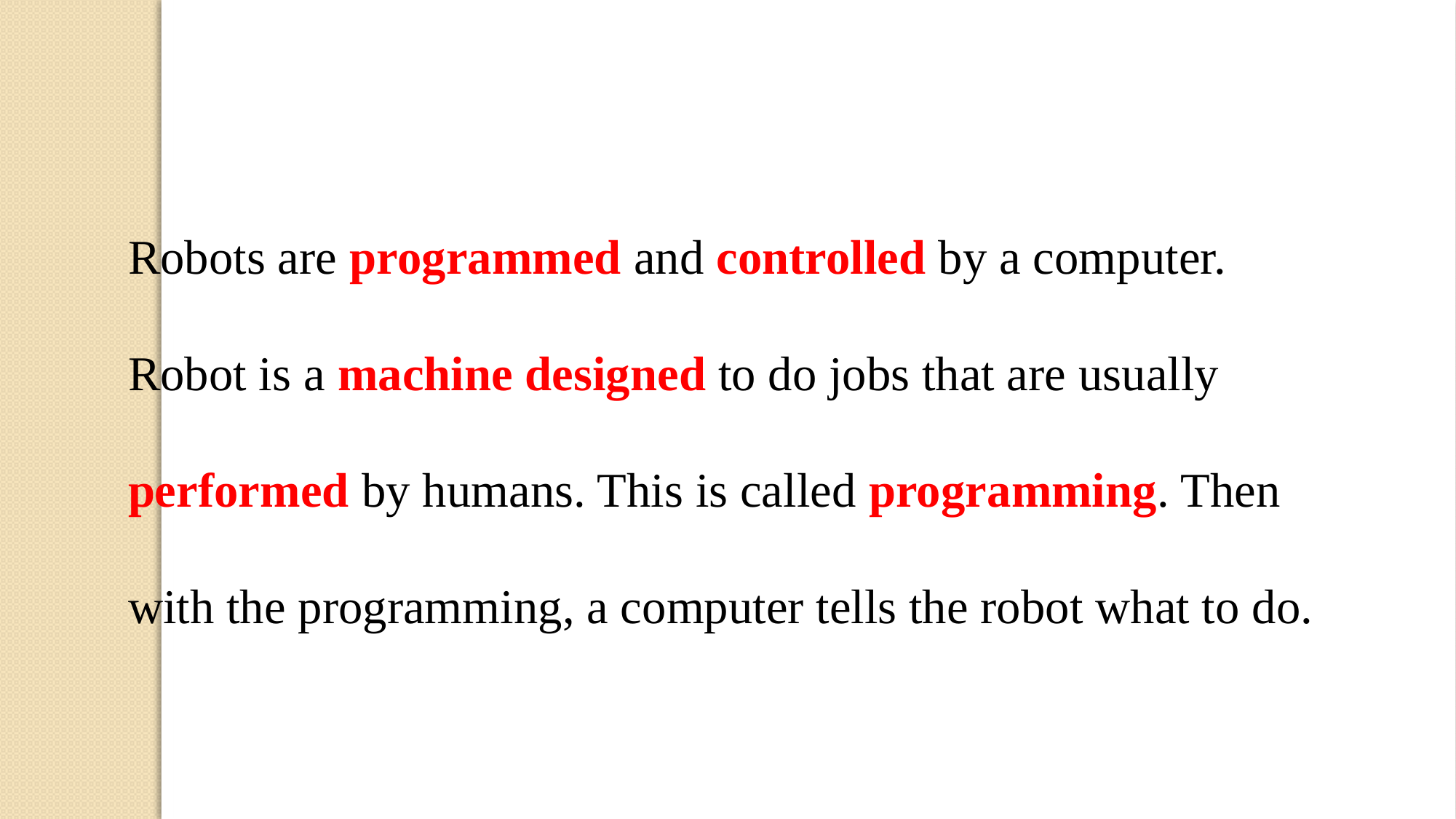

Robots are programmed and controlled by a computer.

Robot is a machine designed to do jobs that are usually

performed by humans. This is called programming. Then

with the programming, a computer tells the robot what to do.